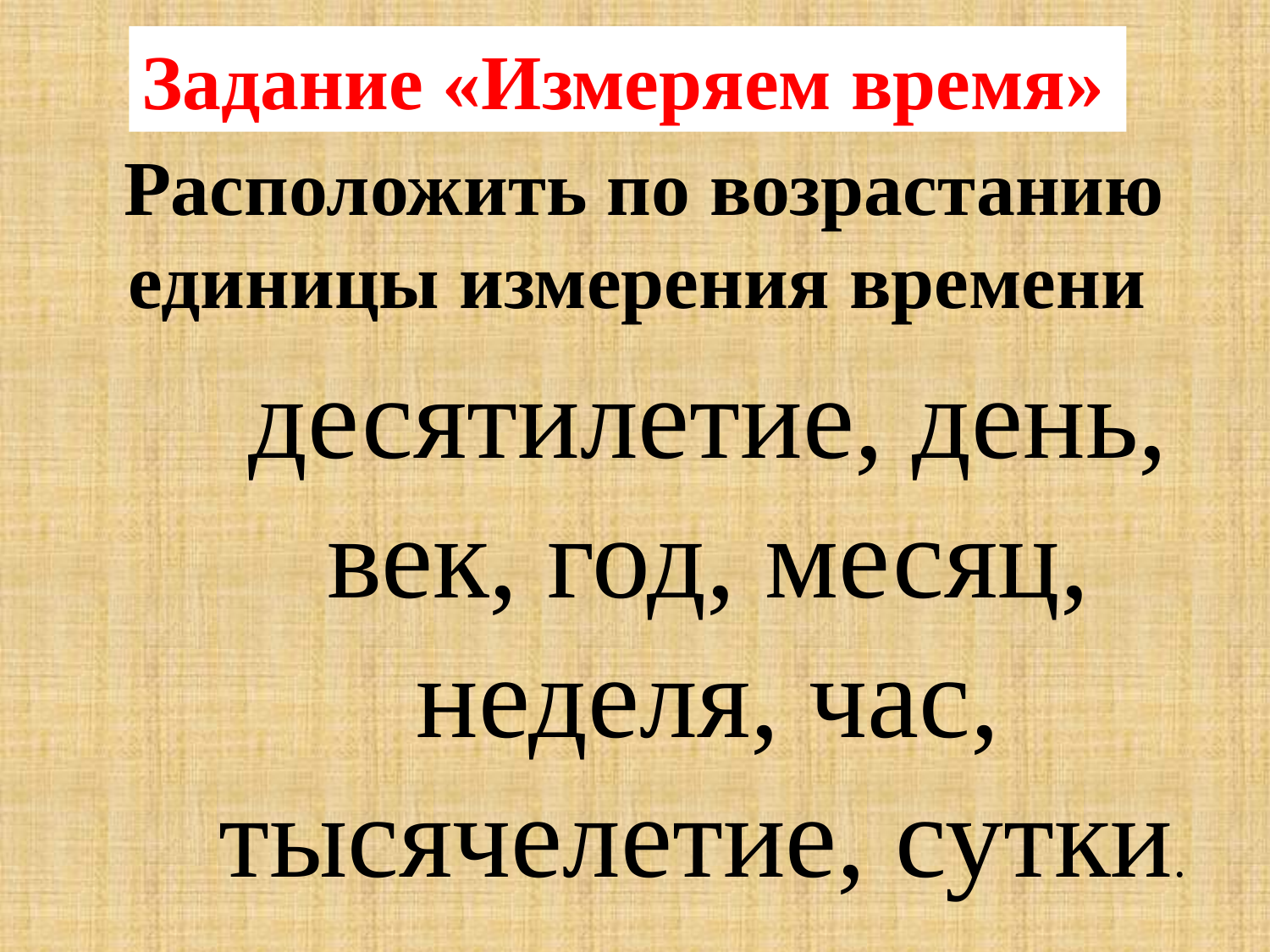

Задание «Измеряем время»
Расположить по возрастанию единицы измерения времени
десятилетие, день, век, год, месяц, неделя, час, тысячелетие, сутки.